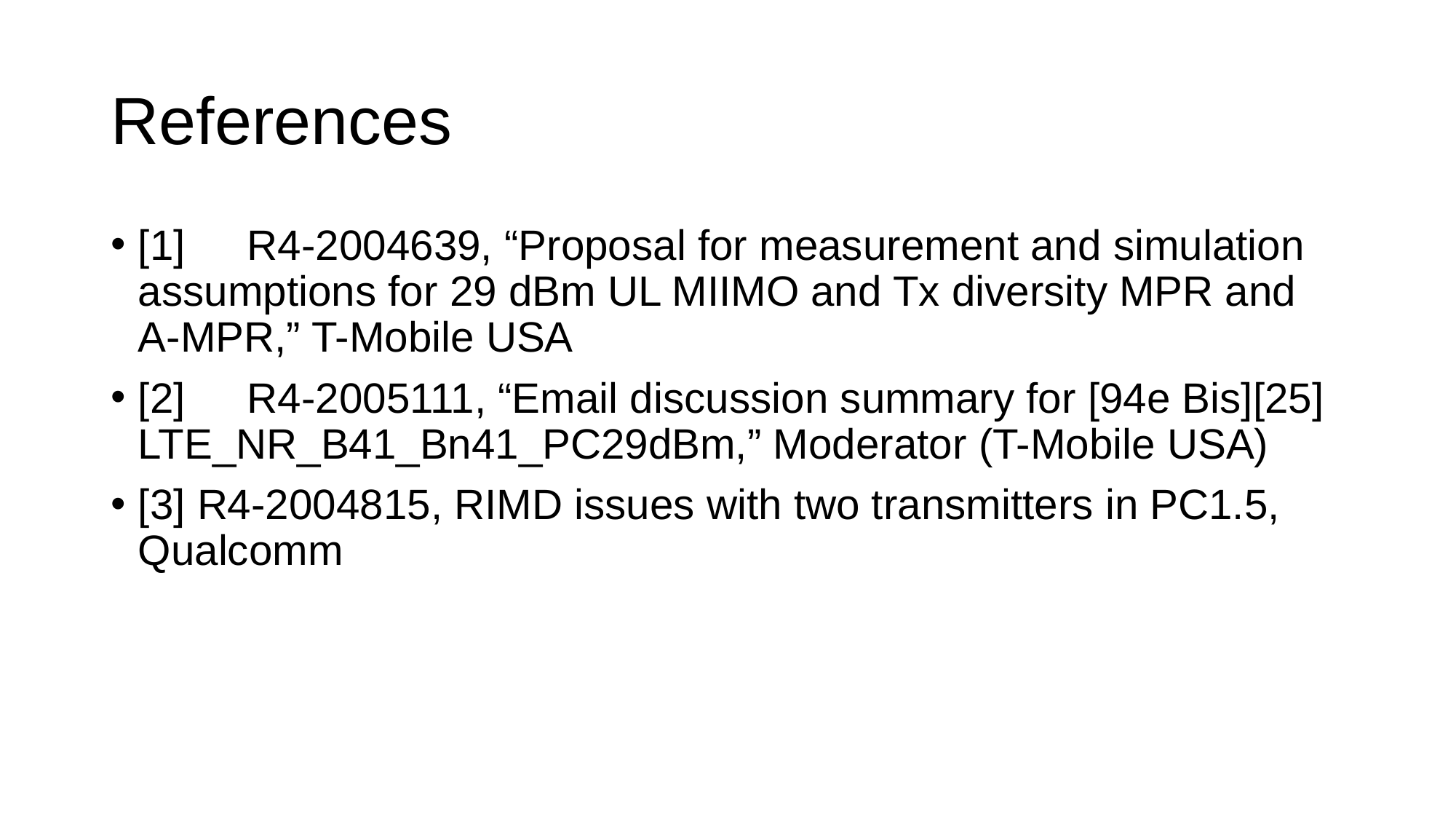

# References
[1]	R4-2004639, “Proposal for measurement and simulation assumptions for 29 dBm UL MIIMO and Tx diversity MPR and A-MPR,” T-Mobile USA
[2]	R4-2005111, “Email discussion summary for [94e Bis][25] LTE_NR_B41_Bn41_PC29dBm,” Moderator (T-Mobile USA)
[3] R4-2004815, RIMD issues with two transmitters in PC1.5, Qualcomm